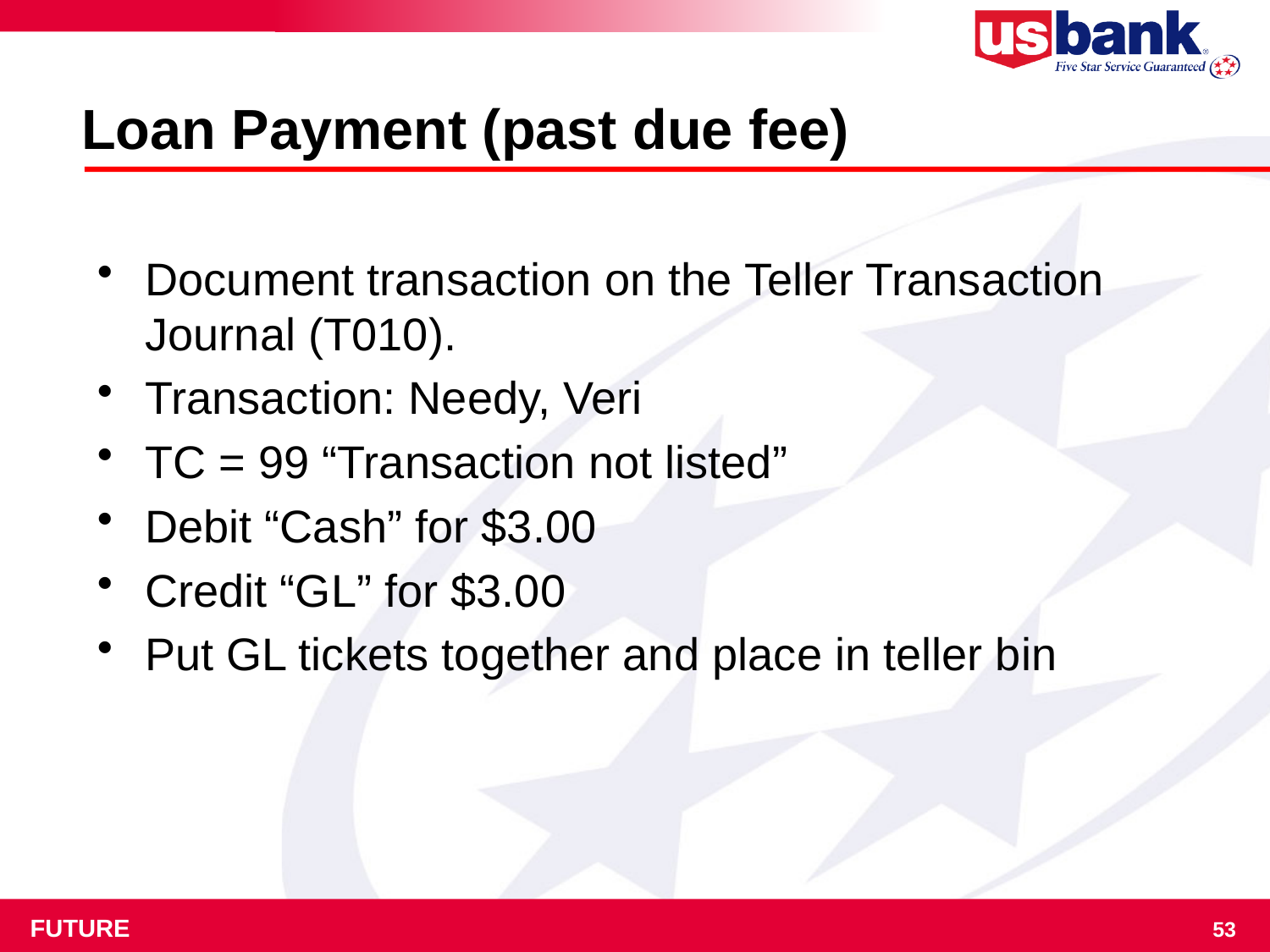

# Loan Payment (past due fee)
Document transaction on the Teller Transaction Journal (T010).
Transaction: Needy, Veri
TC = 99 “Transaction not listed”
Debit “Cash” for $3.00
Credit “GL” for $3.00
Put GL tickets together and place in teller bin